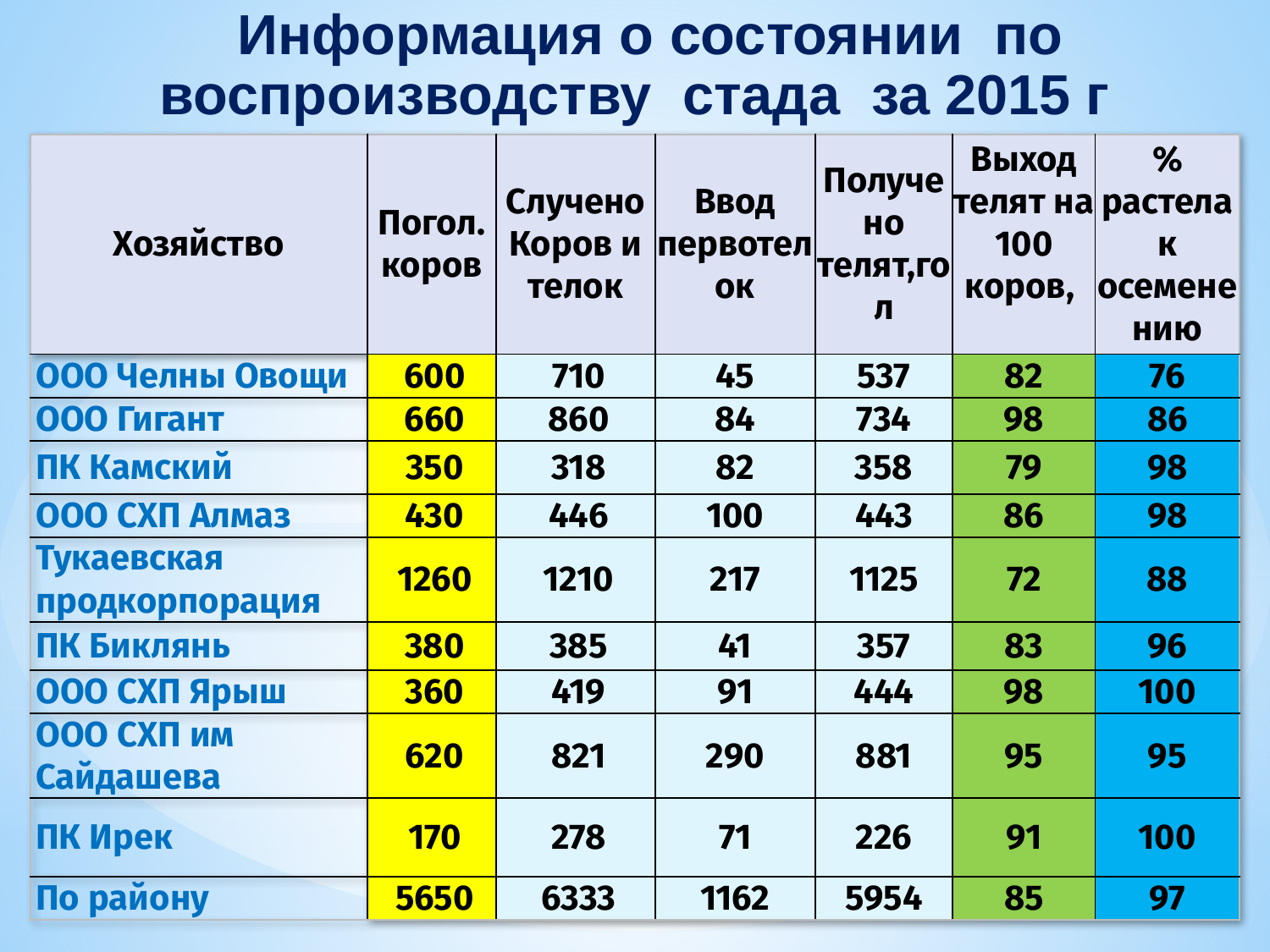

Информация о состоянии  по воспроизводству  стада  за 2015 г
| Хозяйство | Погол.коров | Случено Коров и телок | Ввод первотелок | Получено телят,гол | Выход телят на 100 коров, | % растела к осеменению |
| --- | --- | --- | --- | --- | --- | --- |
| ООО Челны Овощи | 600 | 710 | 45 | 537 | 82 | 76 |
| ООО Гигант | 660 | 860 | 84 | 734 | 98 | 86 |
| ПК Камский | 350 | 318 | 82 | 358 | 79 | 98 |
| ООО СХП Алмаз | 430 | 446 | 100 | 443 | 86 | 98 |
| Тукаевская продкорпорация | 1260 | 1210 | 217 | 1125 | 72 | 88 |
| ПК Биклянь | 380 | 385 | 41 | 357 | 83 | 96 |
| ООО СХП Ярыш | 360 | 419 | 91 | 444 | 98 | 100 |
| ООО СХП им Сайдашева | 620 | 821 | 290 | 881 | 95 | 95 |
| ПК Ирек | 170 | 278 | 71 | 226 | 91 | 100 |
| По району | 5650 | 6333 | 1162 | 5954 | 85 | 97 |